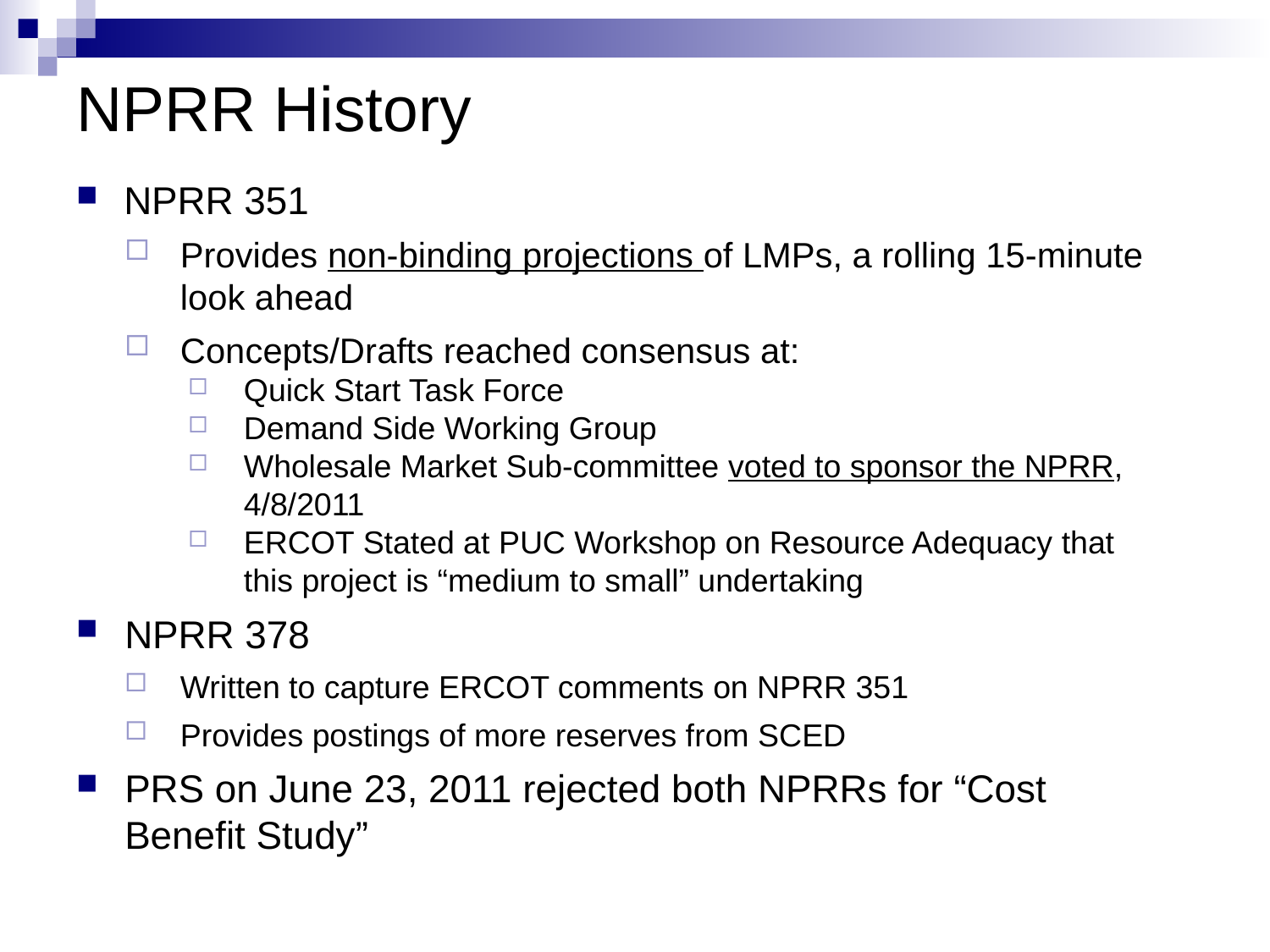

# NPRR History
NPRR 351
Provides non-binding projections of LMPs, a rolling 15-minute look ahead
Concepts/Drafts reached consensus at:
Quick Start Task Force
Demand Side Working Group
Wholesale Market Sub-committee voted to sponsor the NPRR, 4/8/2011
ERCOT Stated at PUC Workshop on Resource Adequacy that this project is “medium to small” undertaking
NPRR 378
Written to capture ERCOT comments on NPRR 351
Provides postings of more reserves from SCED
PRS on June 23, 2011 rejected both NPRRs for “Cost Benefit Study”